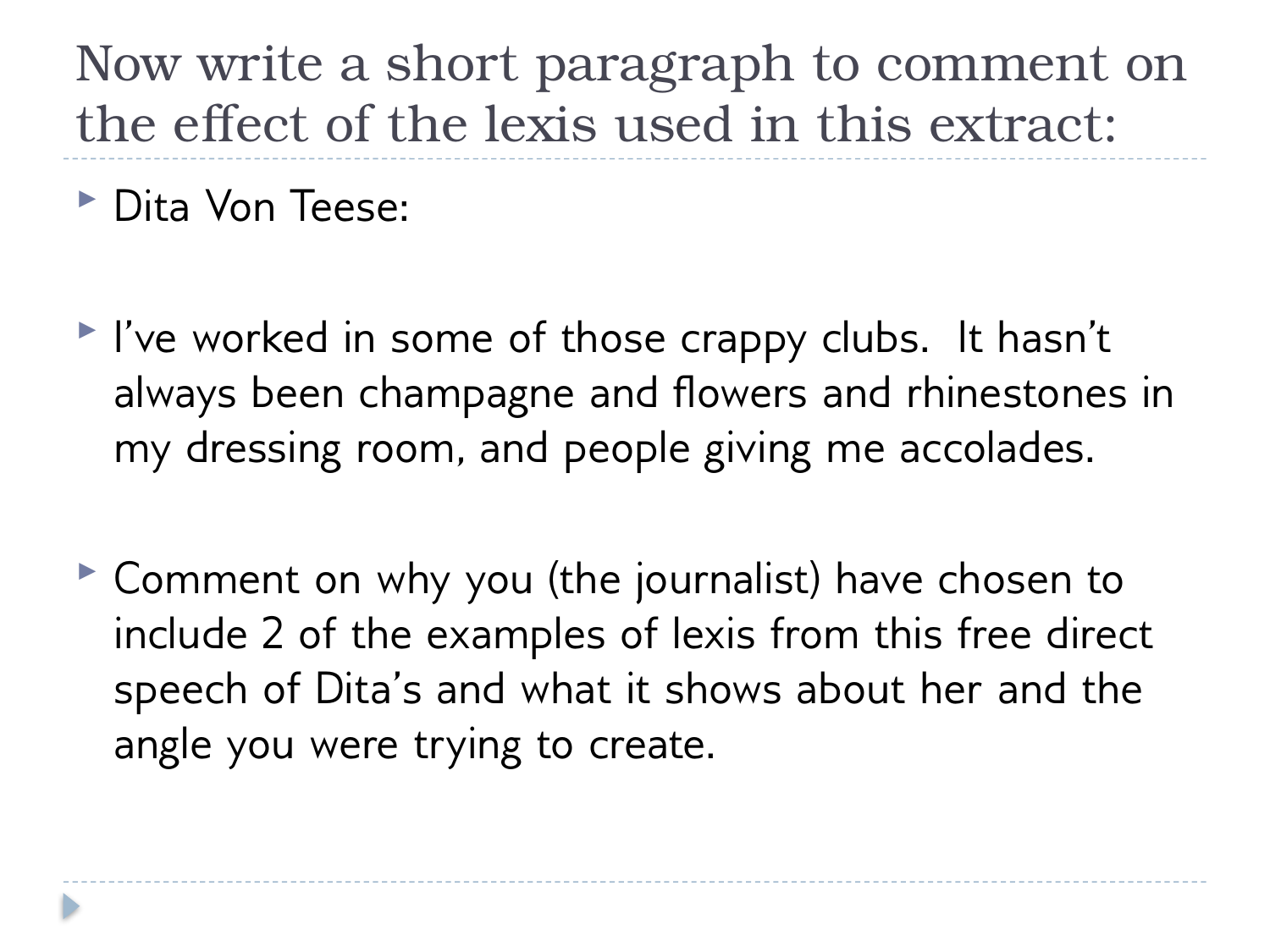

# Now write a short paragraph to comment on the effect of the lexis used in this extract:
Dita Von Teese:

I’ve worked in some of those crappy clubs.  It hasn’t always been champagne and flowers and rhinestones in my dressing room, and people giving me accolades.

Comment on why you (the journalist) have chosen to include 2 of the examples of lexis from this free direct speech of Dita’s and what it shows about her and the angle you were trying to create.